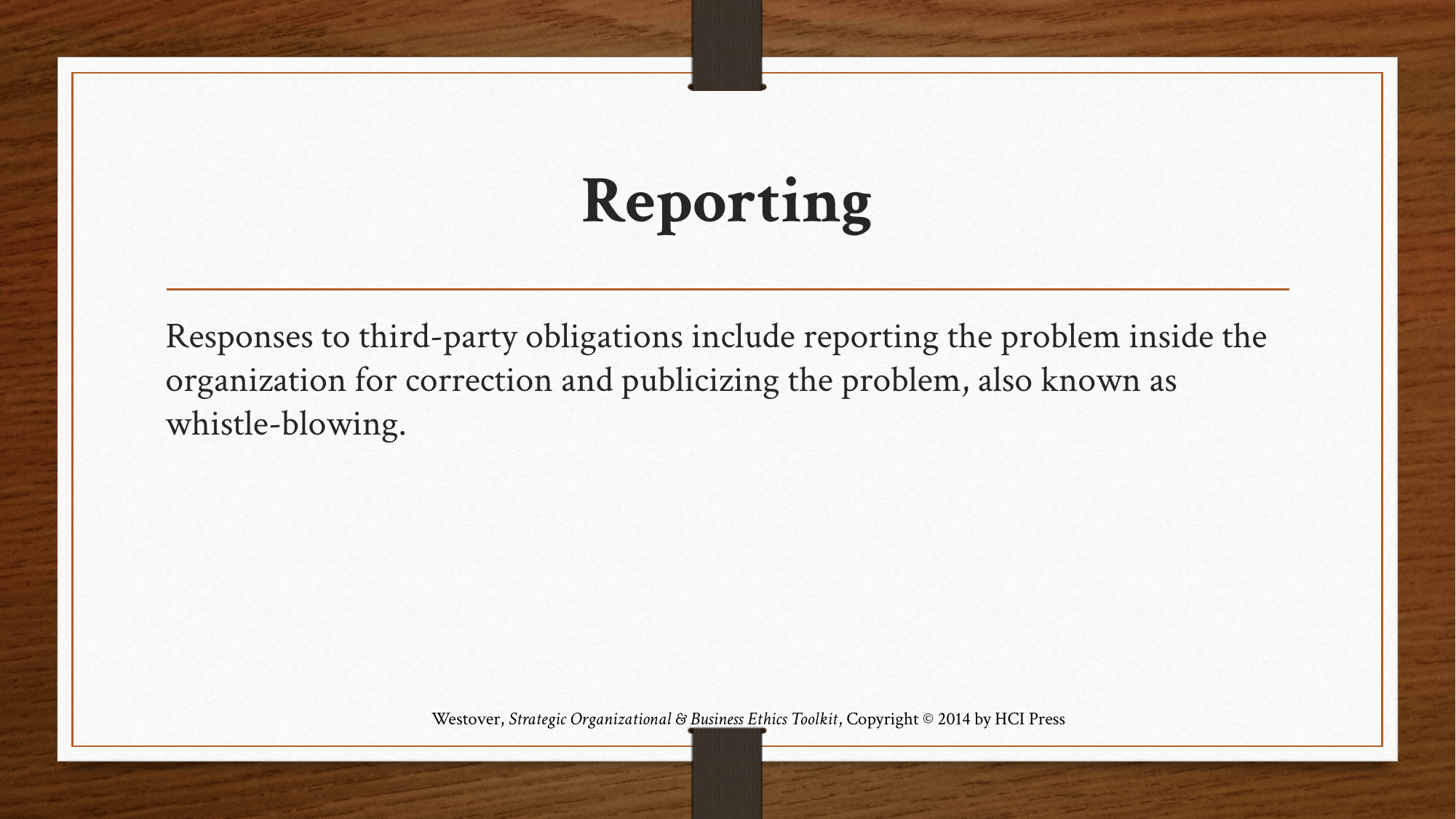

# Reporting
Responses to third-party obligations include reporting the problem inside the organization for correction and publicizing the problem, also known as whistle-blowing.
Westover, Strategic Organizational & Business Ethics Toolkit, Copyright © 2014 by HCI Press